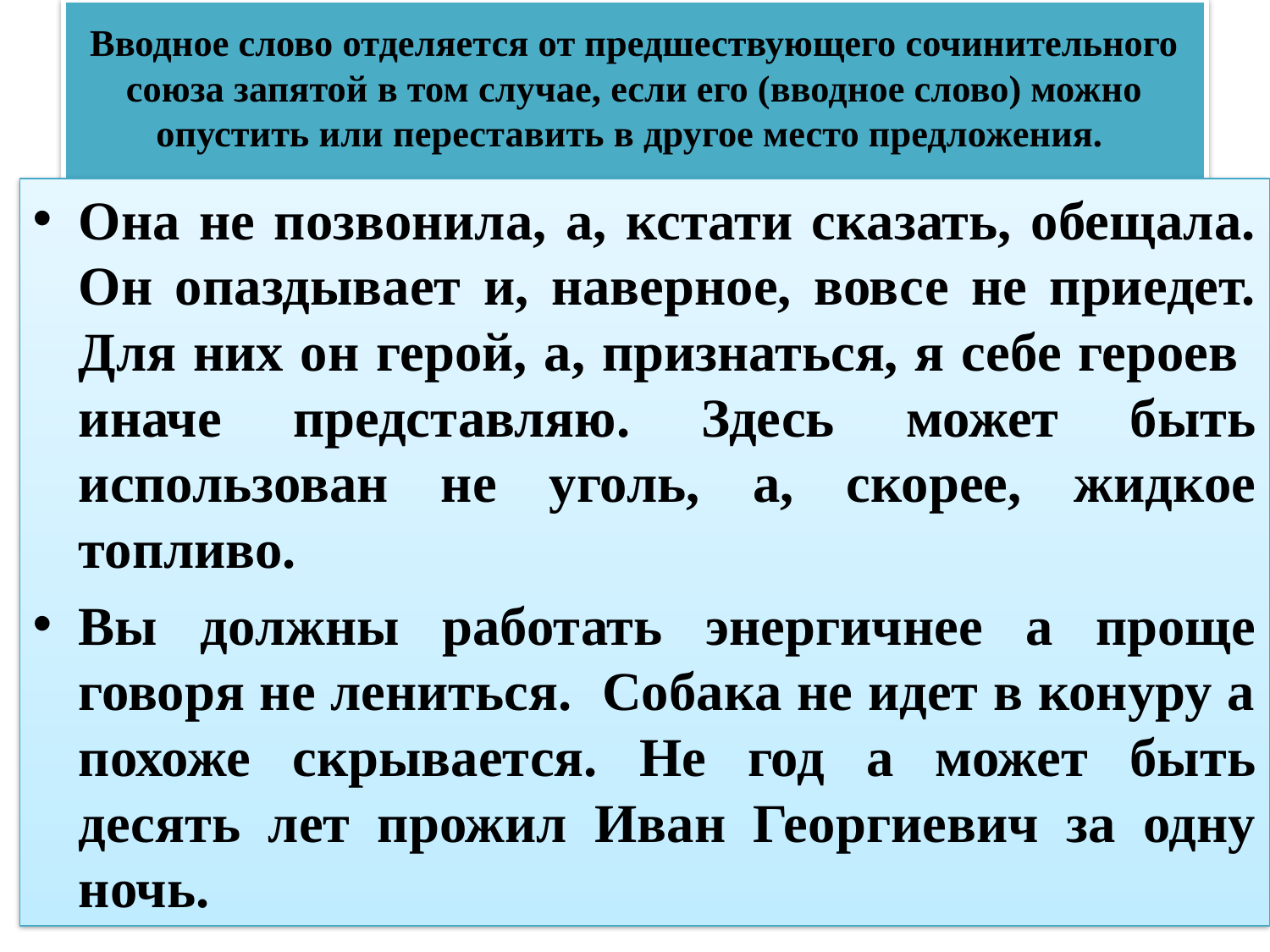

# Вводное слово отделяется от предшествующего сочинительного союза запятой в том случае, если его (вводное слово) можно опустить или переставить в другое место предложения.
Она не позвонила, а, кстати сказать, обещала. Он опаздывает и, наверное, вовсе не приедет. Для них он герой, а, признаться, я себе героев  иначе представляю. Здесь может быть использован не уголь, а, скорее, жидкое топливо.
Вы должны работать энергичнее а проще говоря не лениться.  Собака не идет в конуру а похоже скрывается. Не год а может быть десять лет прожил Иван Георгиевич за одну ночь.